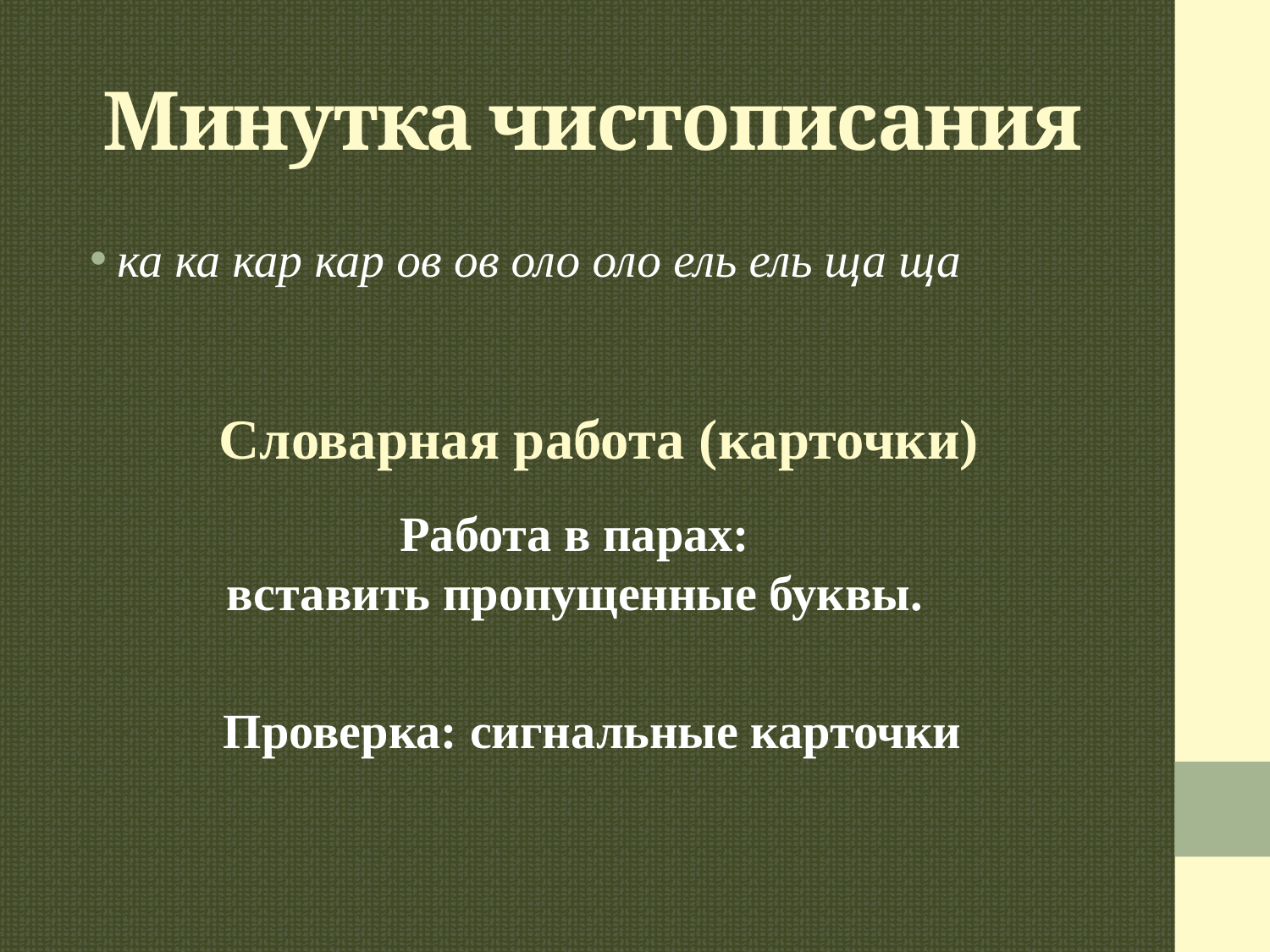

# Минутка чистописания
ка ка кар кар ов ов оло оло ель ель ща ща

Словарная работа (карточки)
Работа в парах:
 вставить пропущенные буквы.
Проверка: сигнальные карточки